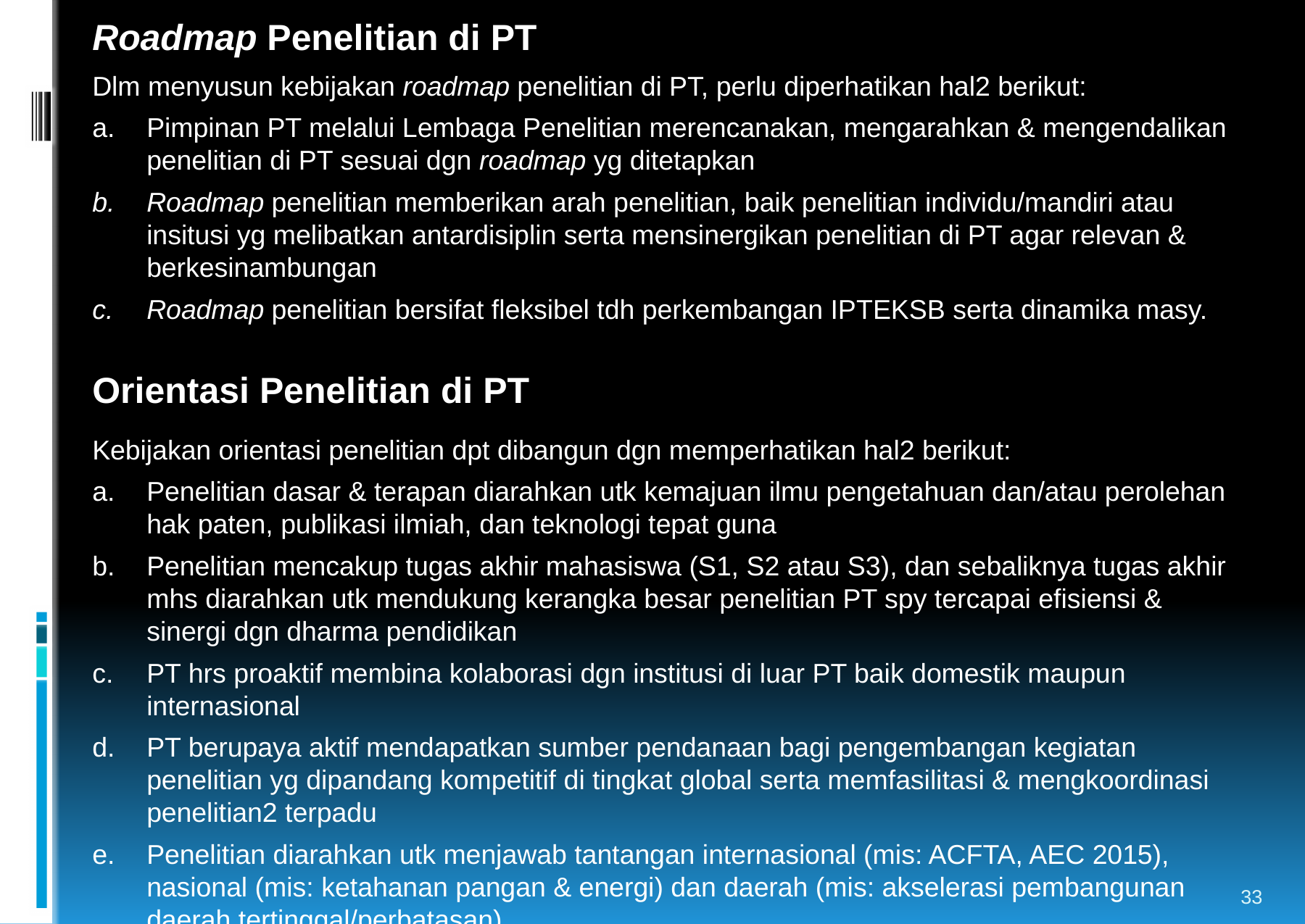

Roadmap Penelitian di PT
Dlm menyusun kebijakan roadmap penelitian di PT, perlu diperhatikan hal2 berikut:
Pimpinan PT melalui Lembaga Penelitian merencanakan, mengarahkan & mengendalikan penelitian di PT sesuai dgn roadmap yg ditetapkan
Roadmap penelitian memberikan arah penelitian, baik penelitian individu/mandiri atau insitusi yg melibatkan antardisiplin serta mensinergikan penelitian di PT agar relevan & berkesinambungan
Roadmap penelitian bersifat fleksibel tdh perkembangan IPTEKSB serta dinamika masy.
Orientasi Penelitian di PT
Kebijakan orientasi penelitian dpt dibangun dgn memperhatikan hal2 berikut:
Penelitian dasar & terapan diarahkan utk kemajuan ilmu pengetahuan dan/atau perolehan hak paten, publikasi ilmiah, dan teknologi tepat guna
Penelitian mencakup tugas akhir mahasiswa (S1, S2 atau S3), dan sebaliknya tugas akhir mhs diarahkan utk mendukung kerangka besar penelitian PT spy tercapai efisiensi & sinergi dgn dharma pendidikan
PT hrs proaktif membina kolaborasi dgn institusi di luar PT baik domestik maupun internasional
PT berupaya aktif mendapatkan sumber pendanaan bagi pengembangan kegiatan penelitian yg dipandang kompetitif di tingkat global serta memfasilitasi & mengkoordinasi penelitian2 terpadu
Penelitian diarahkan utk menjawab tantangan internasional (mis: ACFTA, AEC 2015), nasional (mis: ketahanan pangan & energi) dan daerah (mis: akselerasi pembangunan daerah tertinggal/perbatasan)
33